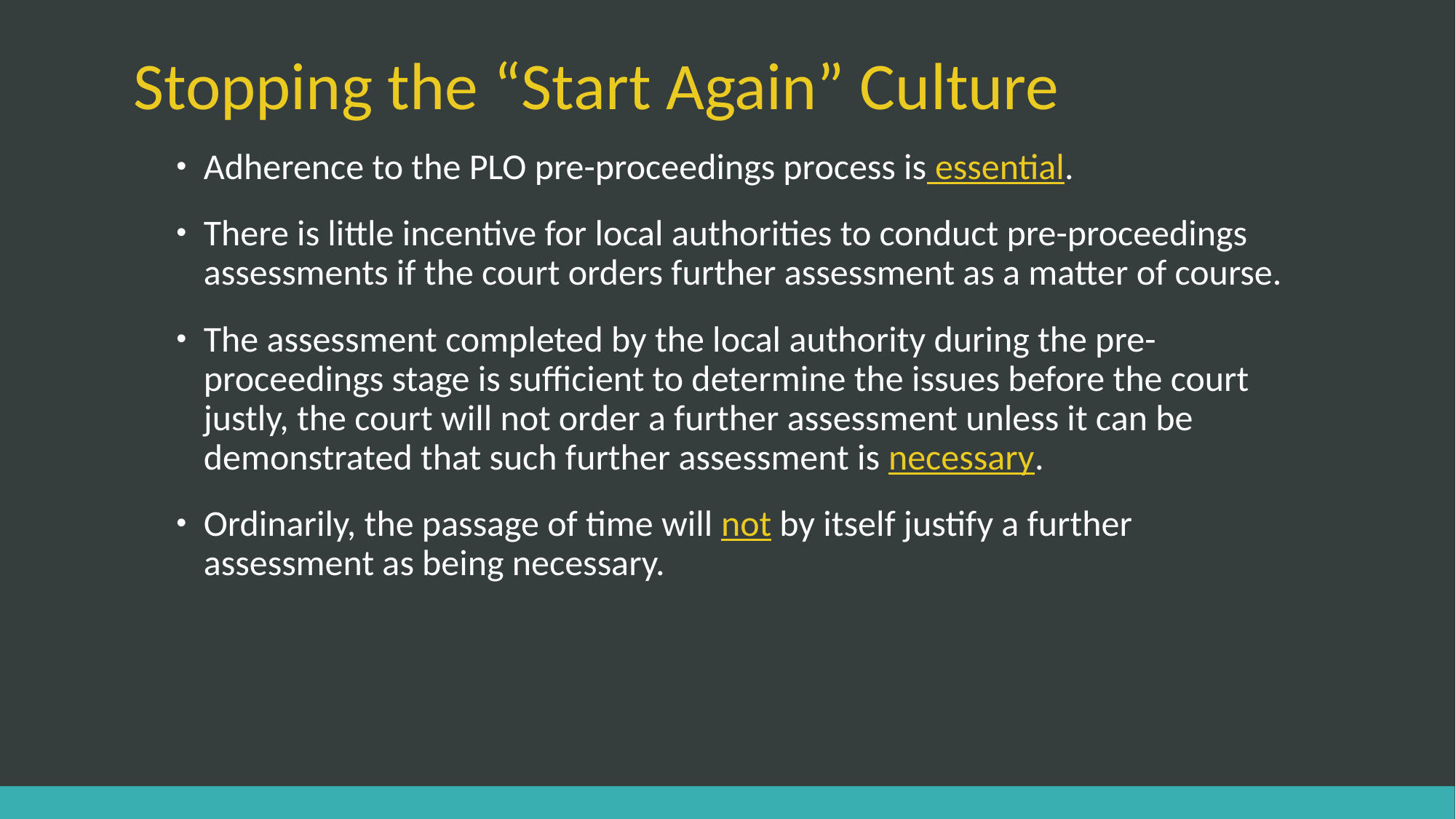

# Stopping the “Start Again” Culture
Adherence to the PLO pre-proceedings process is essential.
There is little incentive for local authorities to conduct pre-proceedings assessments if the court orders further assessment as a matter of course.
The assessment completed by the local authority during the pre-proceedings stage is sufficient to determine the issues before the court justly, the court will not order a further assessment unless it can be demonstrated that such further assessment is necessary.
Ordinarily, the passage of time will not by itself justify a further assessment as being necessary.